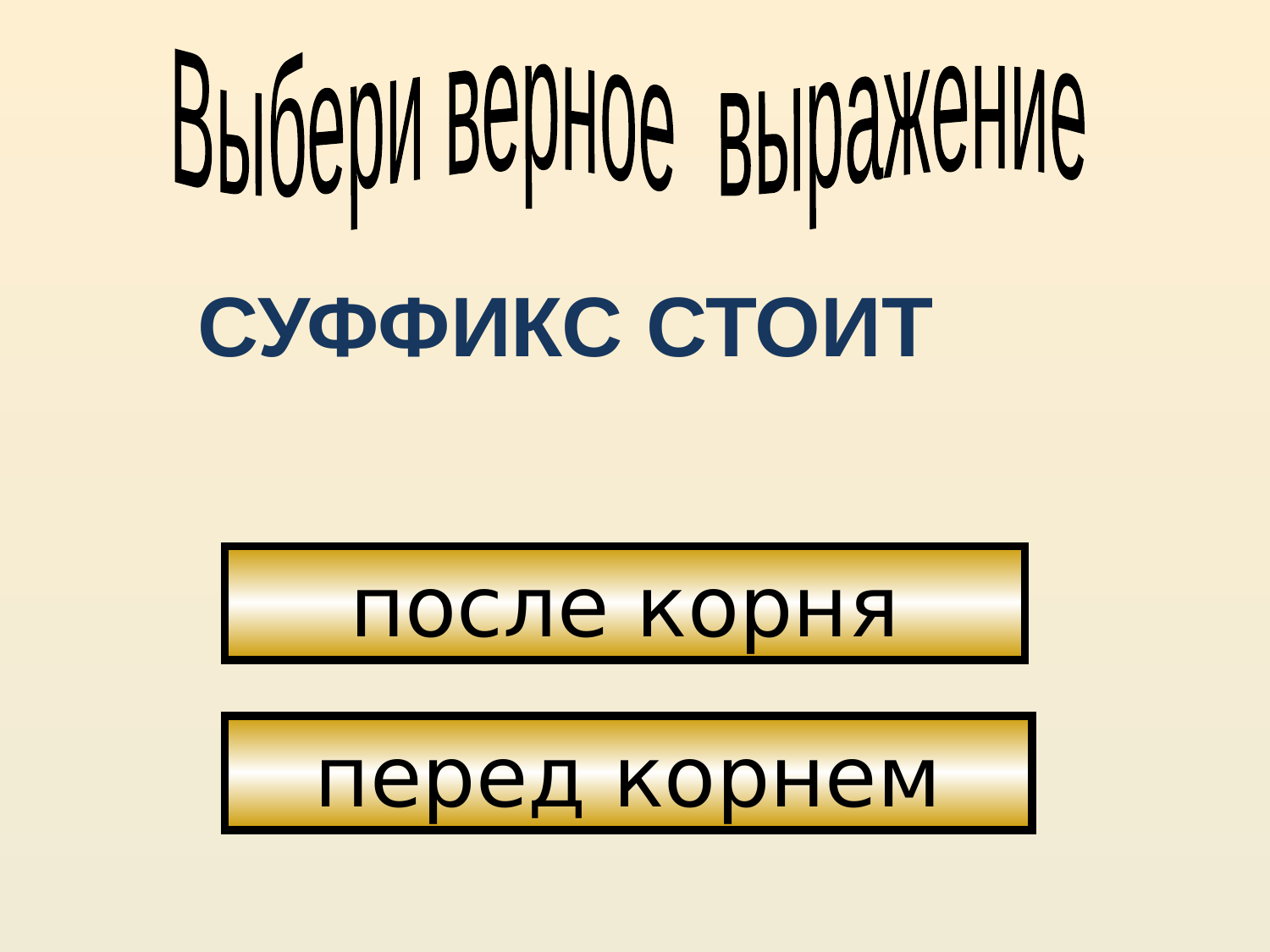

Выбери верное  выражение
СУФФИКС СТОИТ
после корня
перед корнем